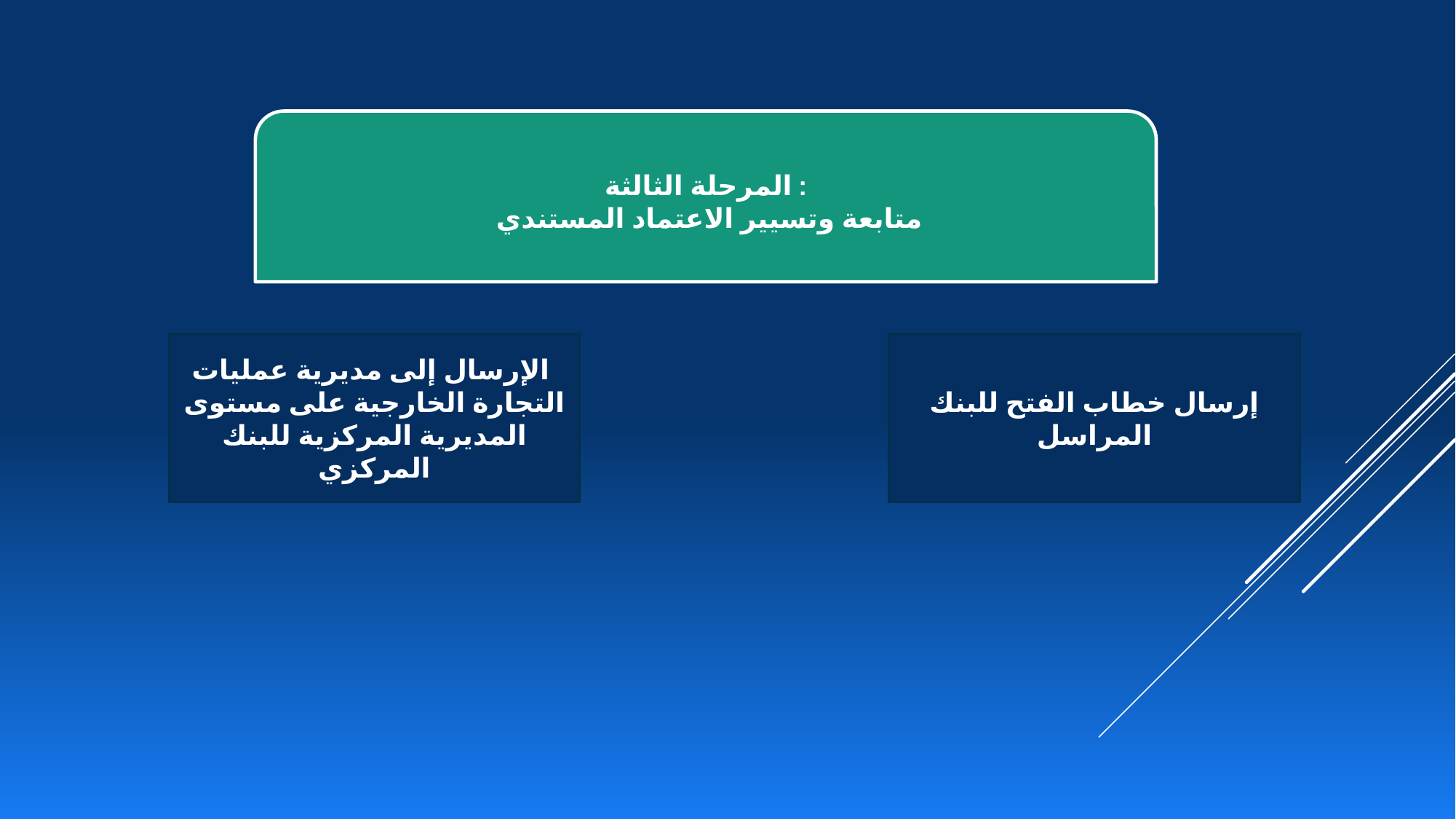

المرحلة الثالثة :
متابعة وتسيير الاعتماد المستندي
 الإرسال إلى مديرية عمليات التجارة الخارجية على مستوى المديرية المركزية للبنك المركزي
إرسال خطاب الفتح للبنك المراسل